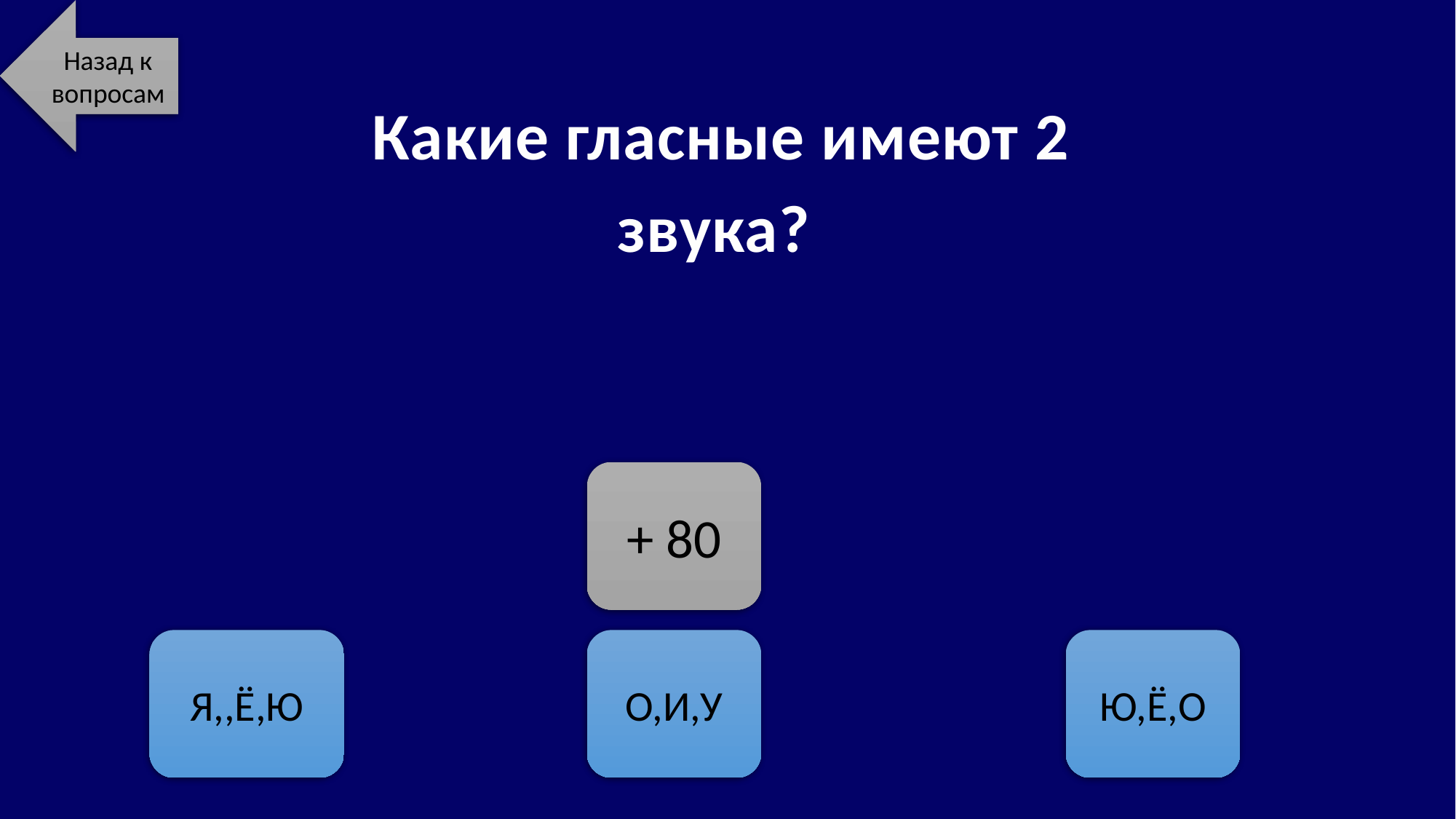

Назад к вопросам
Какие гласные имеют 2 звука?
+ 80
О,И,У
Ю,Ё,О
Я,,Ё,Ю